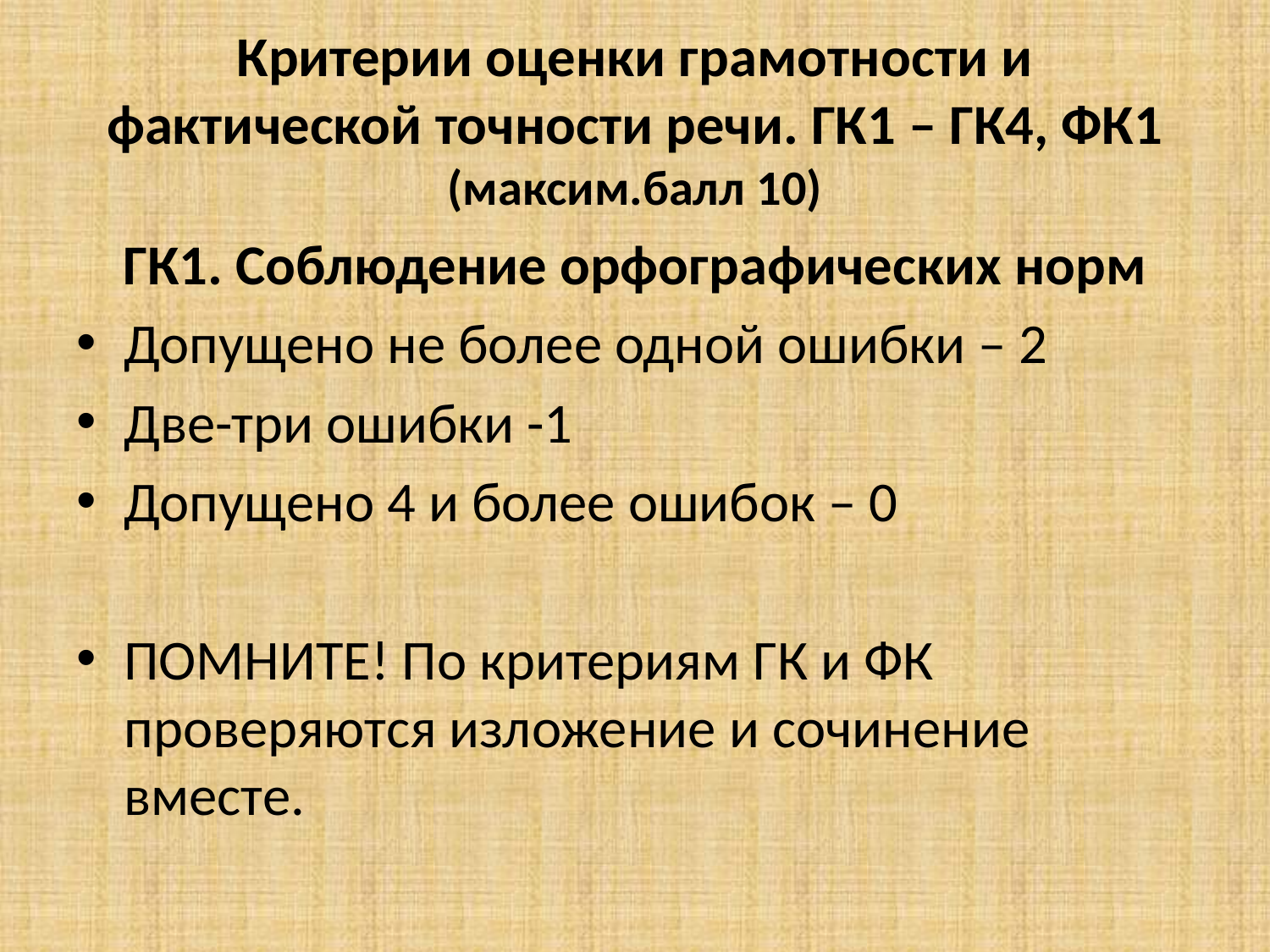

# Критерии оценки грамотности и фактической точности речи. ГК1 – ГК4, ФК1 (максим.балл 10)
ГК1. Соблюдение орфографических норм
Допущено не более одной ошибки – 2
Две-три ошибки -1
Допущено 4 и более ошибок – 0

ПОМНИТЕ! По критериям ГК и ФК проверяются изложение и сочинение вместе.